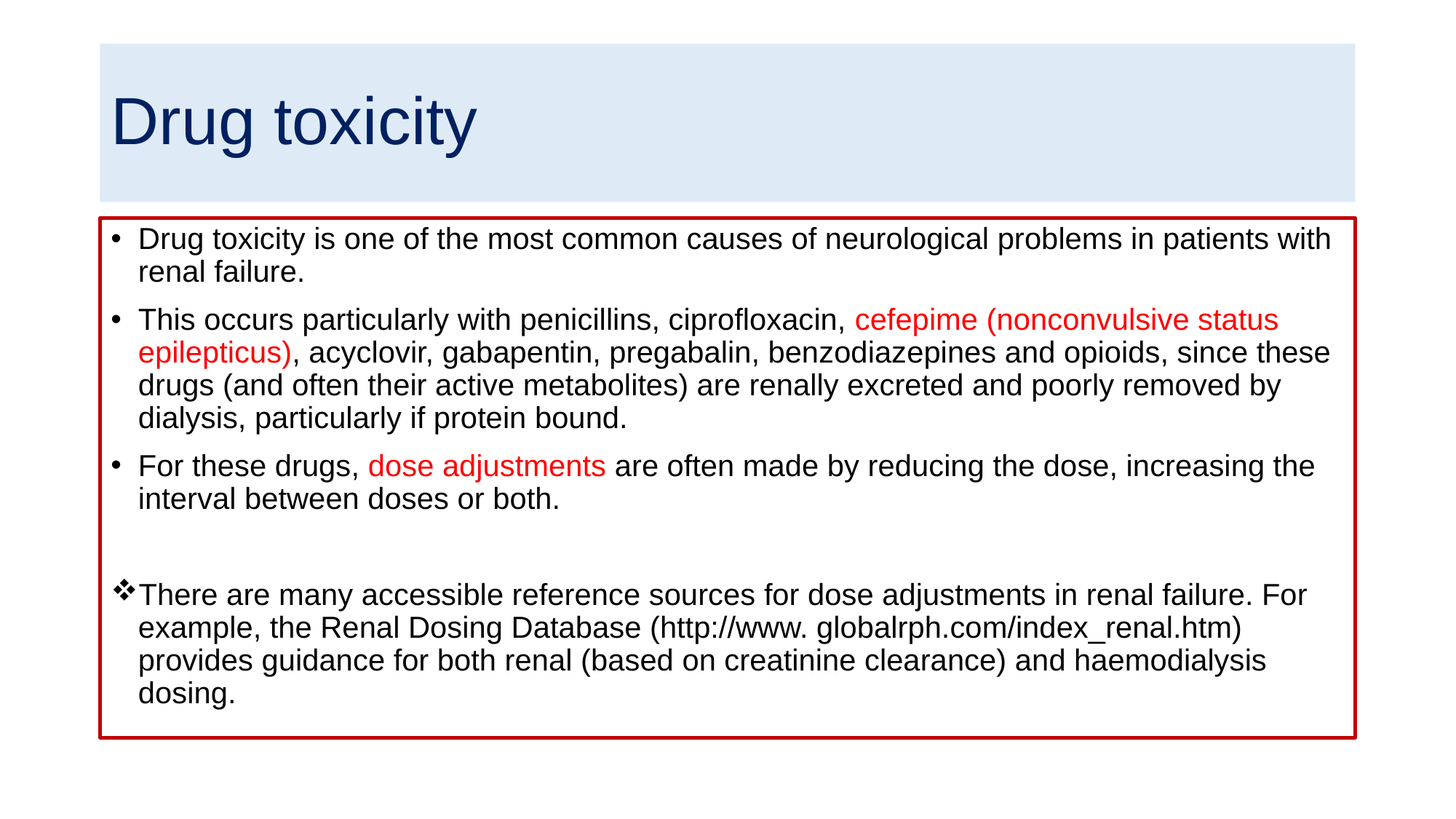

# Drug toxicity
Drug toxicity is one of the most common causes of neurological problems in patients with renal failure.
This occurs particularly with penicillins, ciprofloxacin, cefepime (nonconvulsive status epilepticus), acyclovir, gabapentin, pregabalin, benzodiazepines and opioids, since these drugs (and often their active metabolites) are renally excreted and poorly removed by dialysis, particularly if protein bound.
For these drugs, dose adjustments are often made by reducing the dose, increasing the interval between doses or both.

There are many accessible reference sources for dose adjustments in renal failure. For example, the Renal Dosing Database (http://www. globalrph.com/index_renal.htm) provides guidance for both renal (based on creatinine clearance) and haemodialysis dosing.